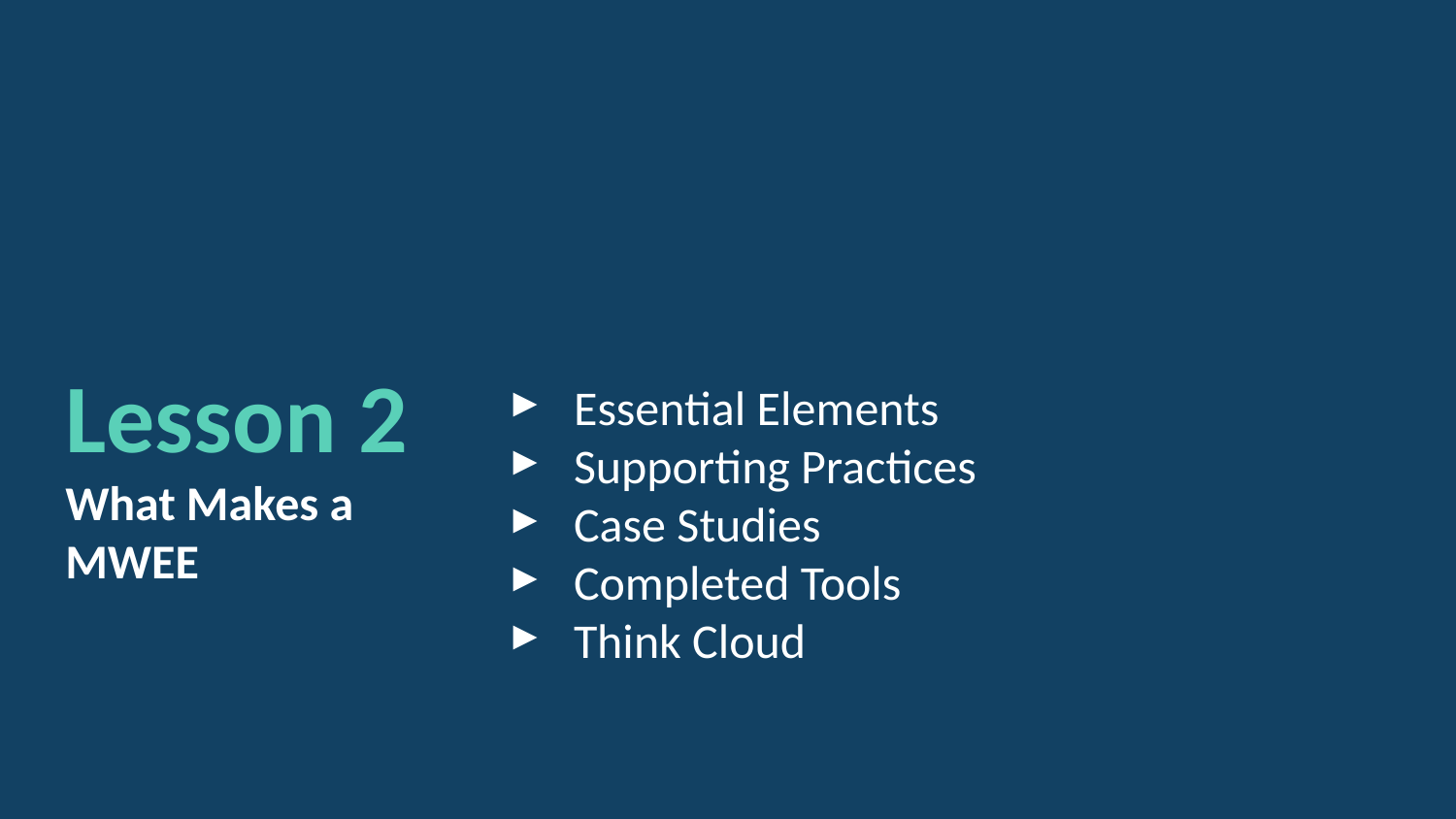

Essential Elements
Supporting Practices
Case Studies
Completed Tools
Think Cloud
Lesson 2
What Makes a MWEE